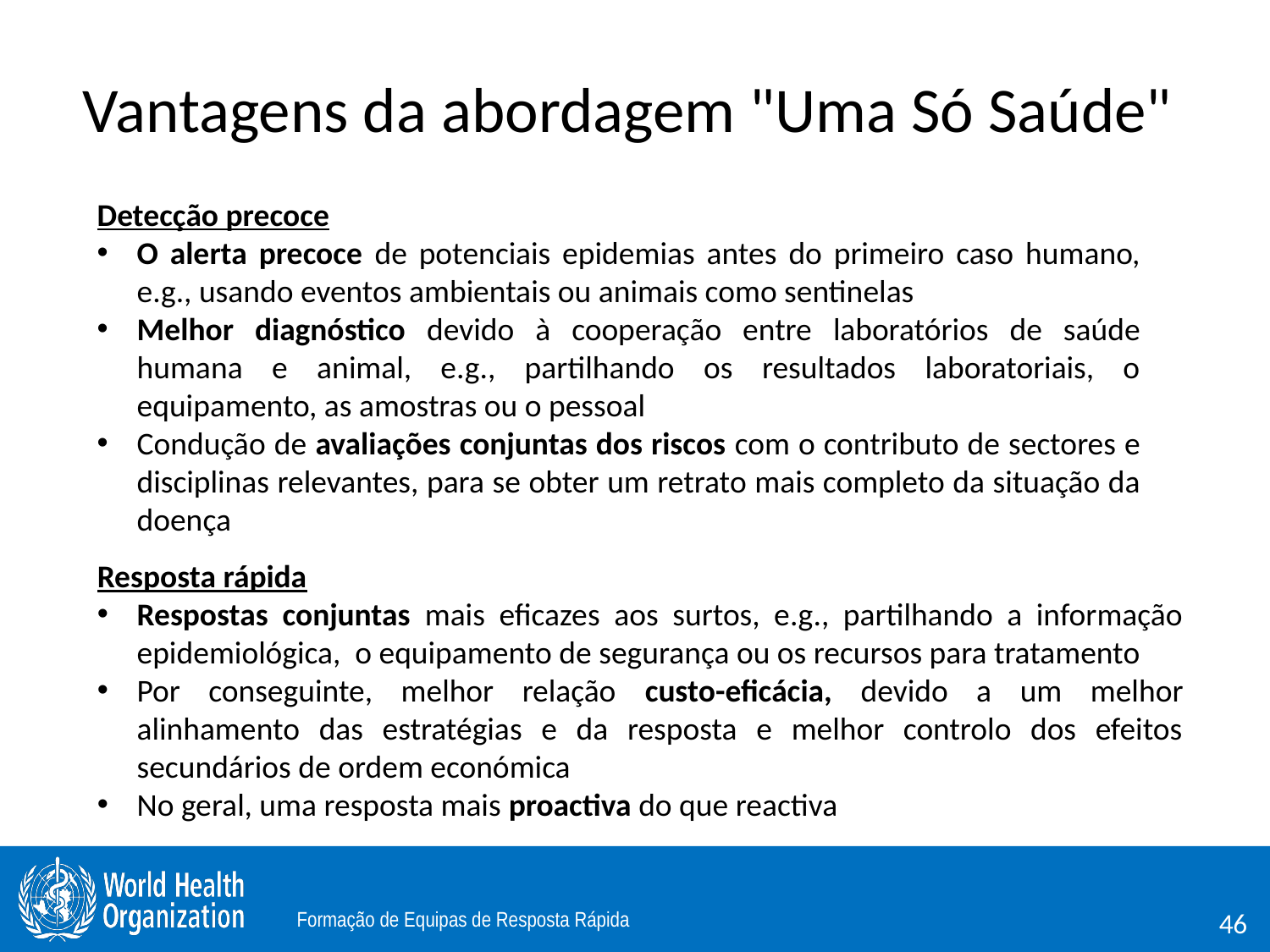

# Vantagens da abordagem "Uma Só Saúde"
Detecção precoce
O alerta precoce de potenciais epidemias antes do primeiro caso humano, e.g., usando eventos ambientais ou animais como sentinelas
Melhor diagnóstico devido à cooperação entre laboratórios de saúde humana e animal, e.g., partilhando os resultados laboratoriais, o equipamento, as amostras ou o pessoal
Condução de avaliações conjuntas dos riscos com o contributo de sectores e disciplinas relevantes, para se obter um retrato mais completo da situação da doença

Resposta rápida
Respostas conjuntas mais eficazes aos surtos, e.g., partilhando a informação epidemiológica,  o equipamento de segurança ou os recursos para tratamento
Por conseguinte, melhor relação custo-eficácia, devido a um melhor alinhamento das estratégias e da resposta e melhor controlo dos efeitos secundários de ordem económica
No geral, uma resposta mais proactiva do que reactiva